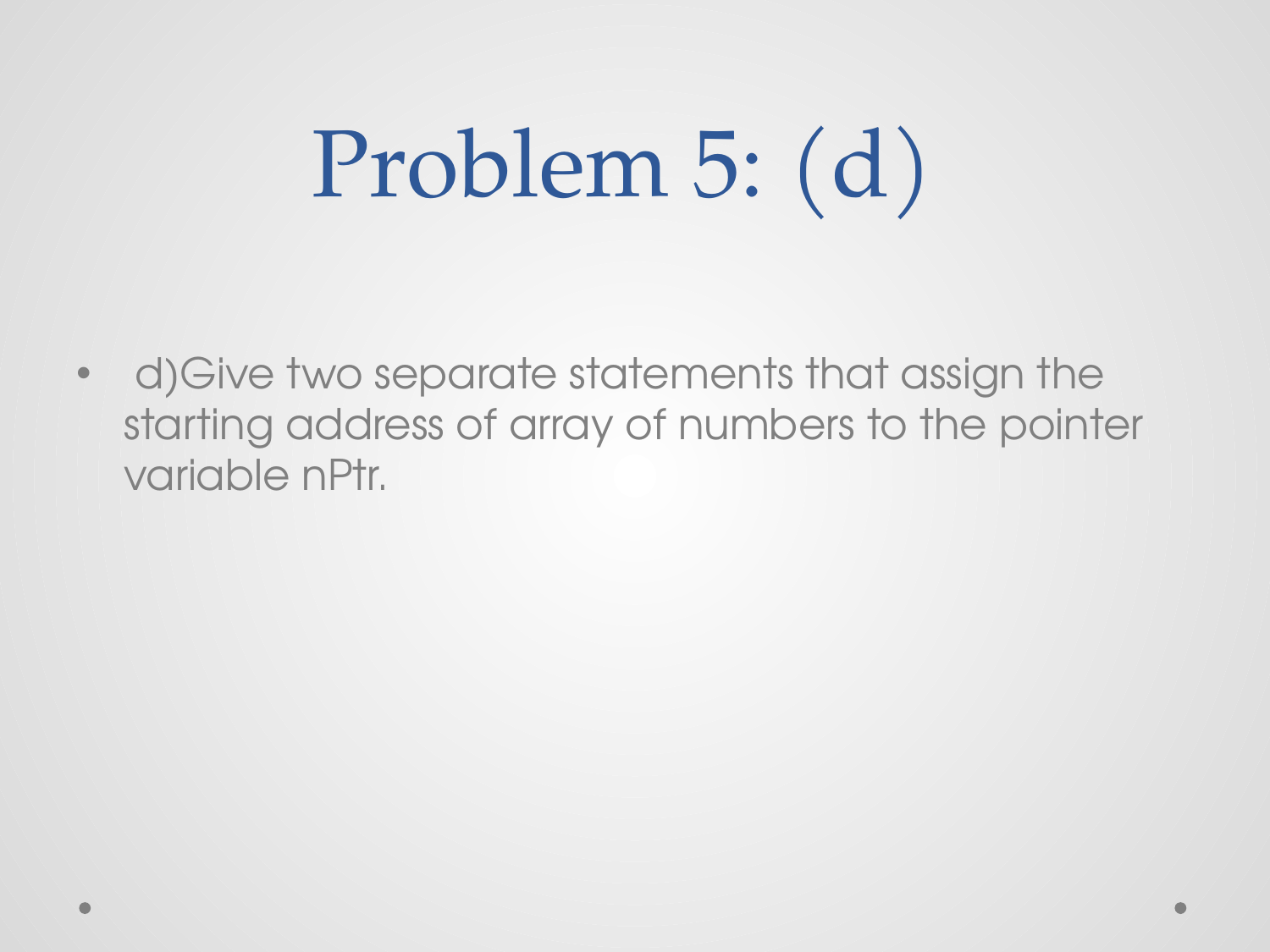

# Problem 5: (d)

 d)Give two separate statements that assign the starting address of array of numbers to the pointer variable nPtr.